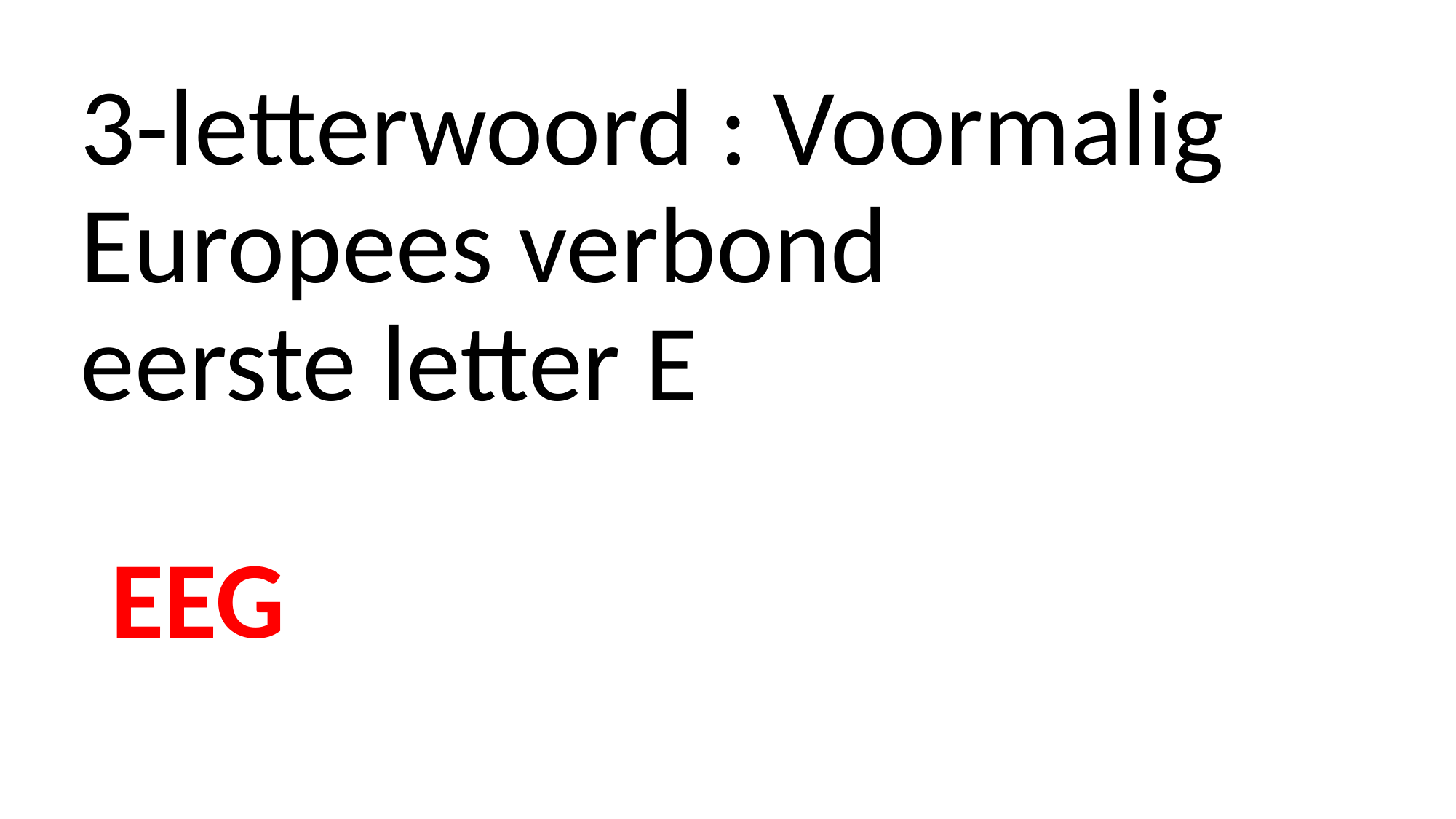

# 3-letterwoord : Voormalig Europees verbond eerste letter E
EEG